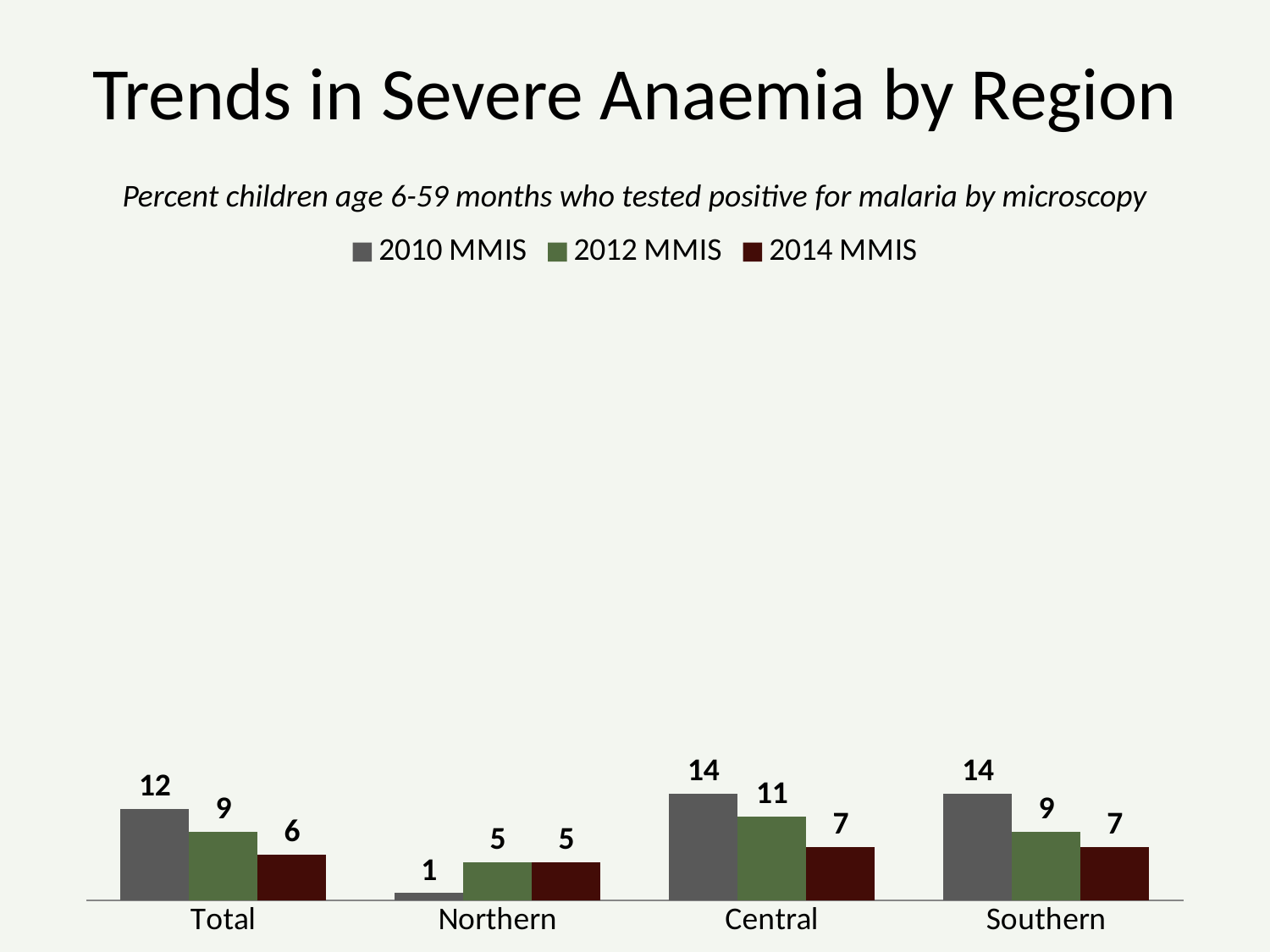

Trends in Severe Anaemia by Region
Percent children age 6-59 months who tested positive for malaria by microscopy

### Chart

| Category | 2010 MMIS | 2012 MMIS | 2014 MMIS |
|---|---|---|---|
| Total | 12.0 | 9.0 | 6.0 |
| Northern | 1.0 | 5.0 | 5.0 |
| Central | 14.0 | 11.0 | 7.0 |
| Southern | 14.0 | 9.0 | 7.0 |